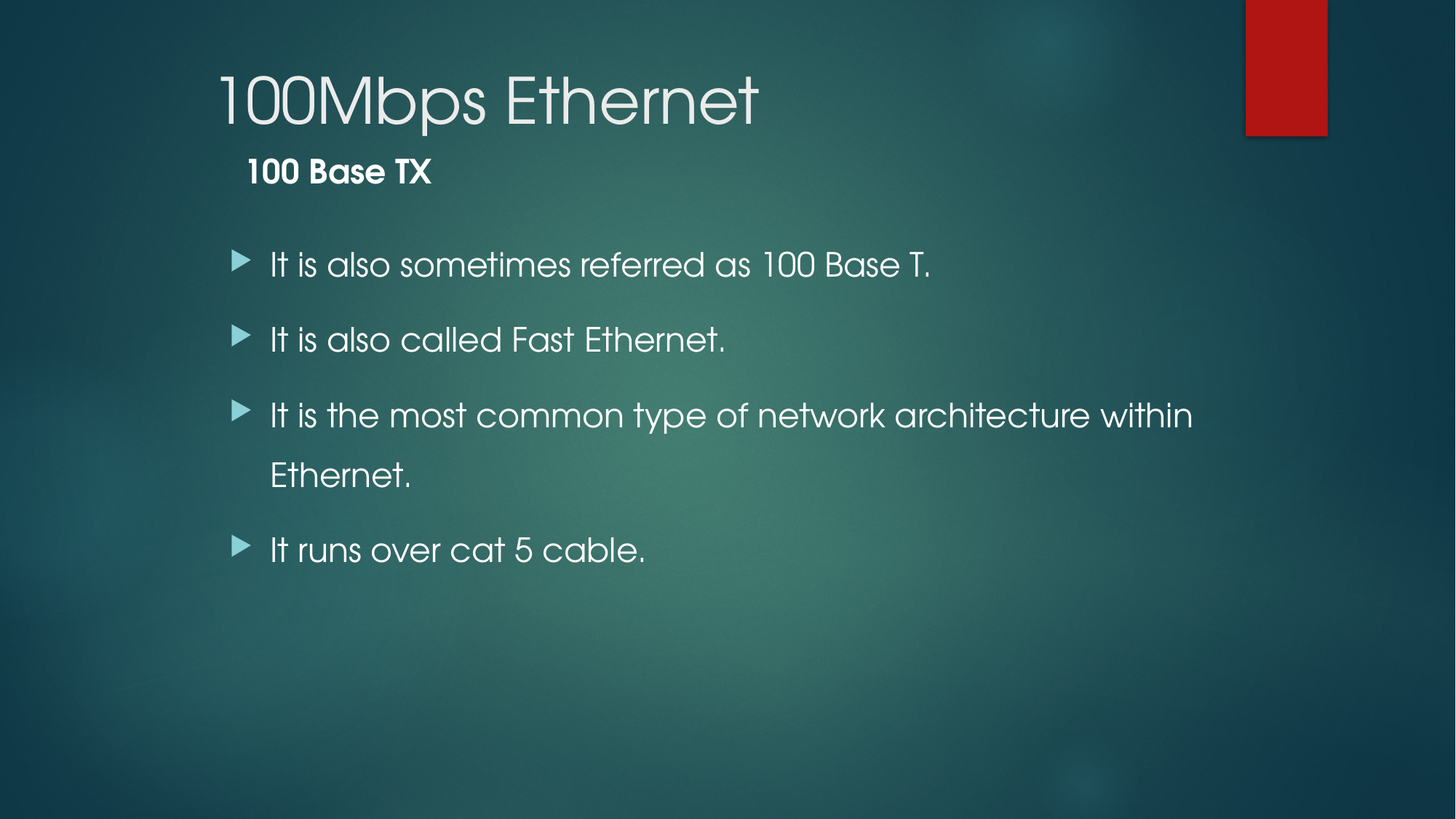

# 100Mbps Ethernet
100 Base TX
It is also sometimes referred as 100 Base T.
It is also called Fast Ethernet.
It is the most common type of network architecture within Ethernet.
It runs over cat 5 cable.